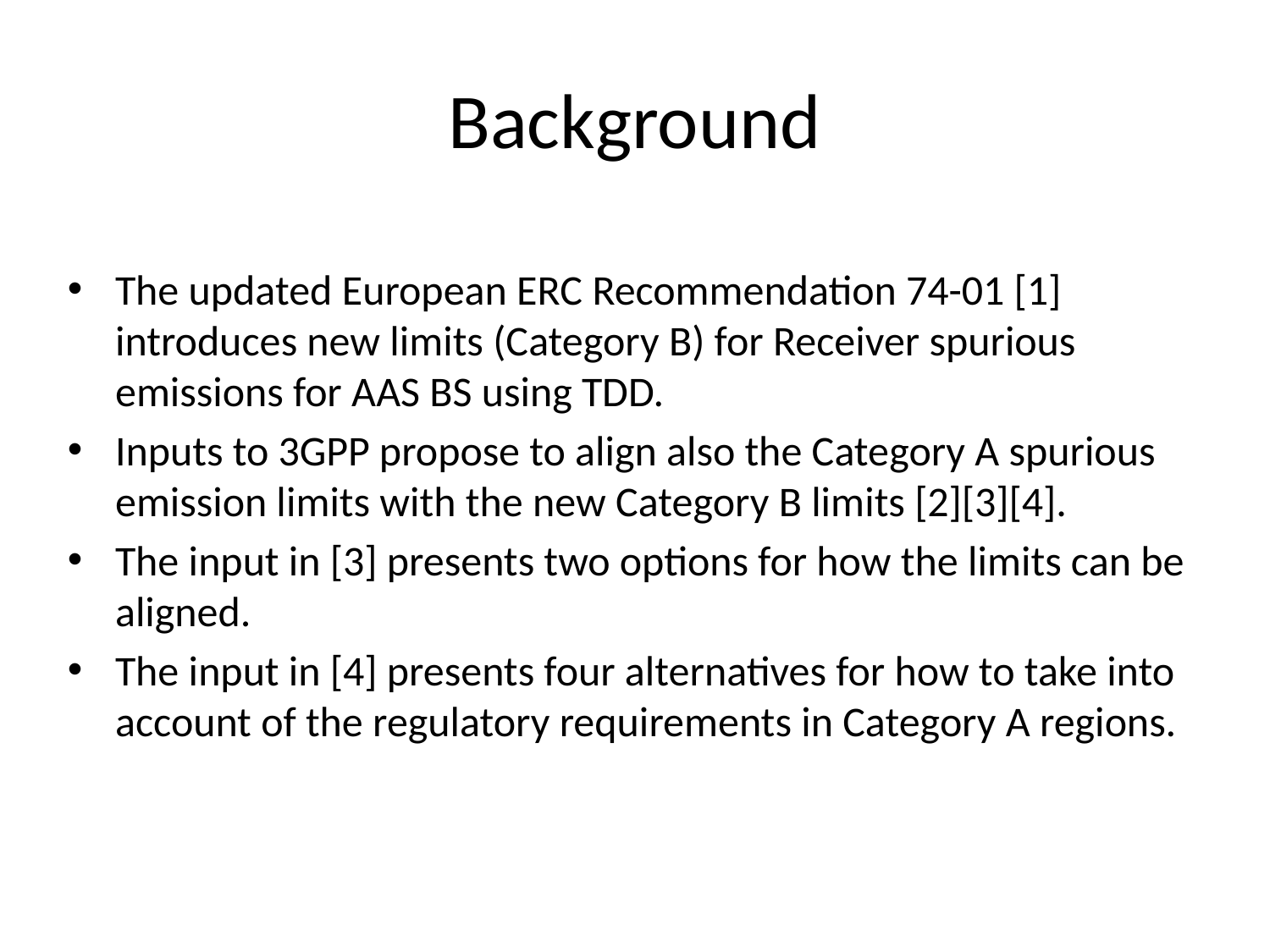

# Background

The updated European ERC Recommendation 74-01 [1] introduces new limits (Category B) for Receiver spurious emissions for AAS BS using TDD.
Inputs to 3GPP propose to align also the Category A spurious emission limits with the new Category B limits [2][3][4].
The input in [3] presents two options for how the limits can be aligned.
The input in [4] presents four alternatives for how to take into account of the regulatory requirements in Category A regions.